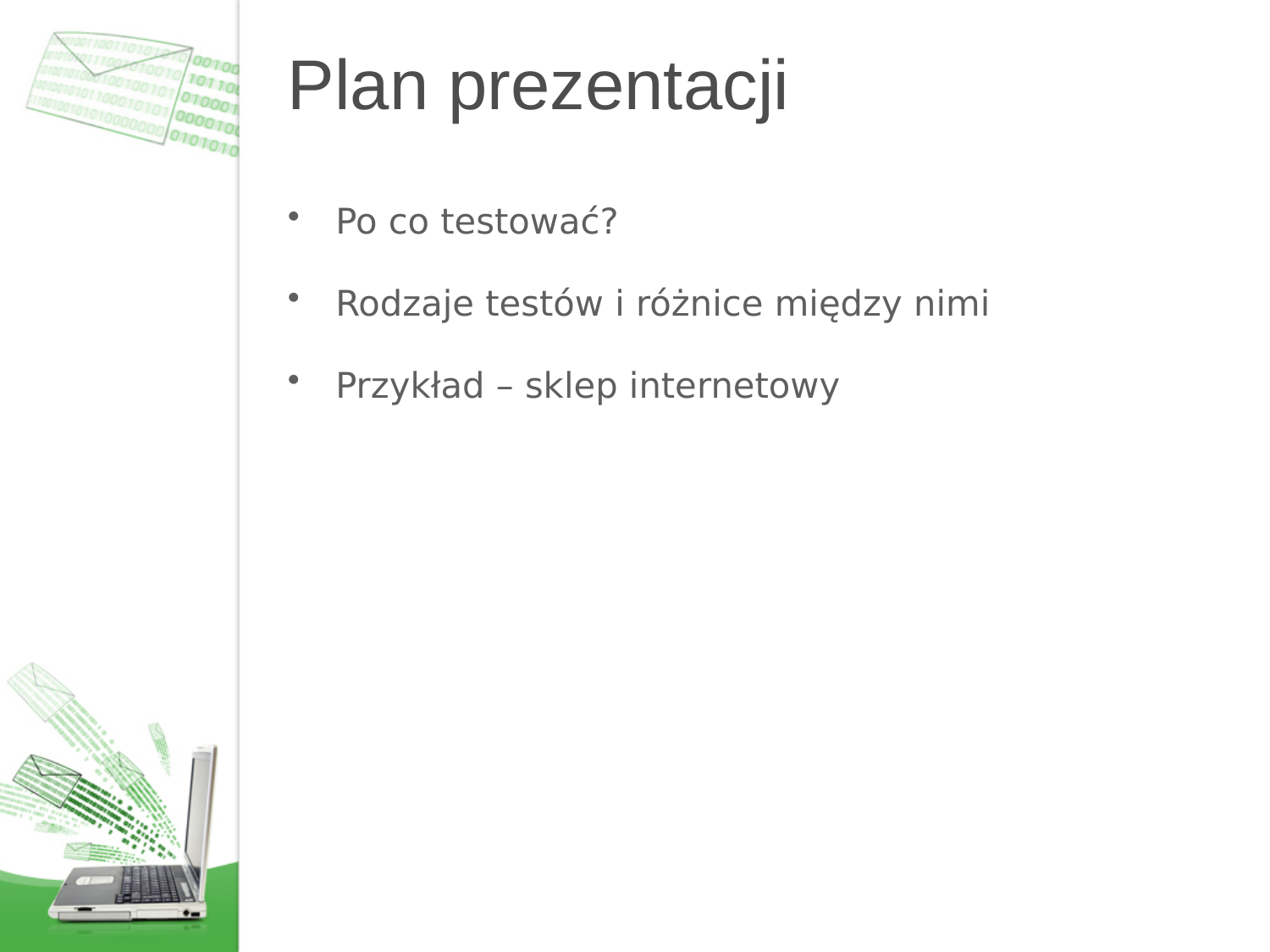

# Plan prezentacji
Po co testować?

Rodzaje testów i różnice między nimi

Przykład – sklep internetowy